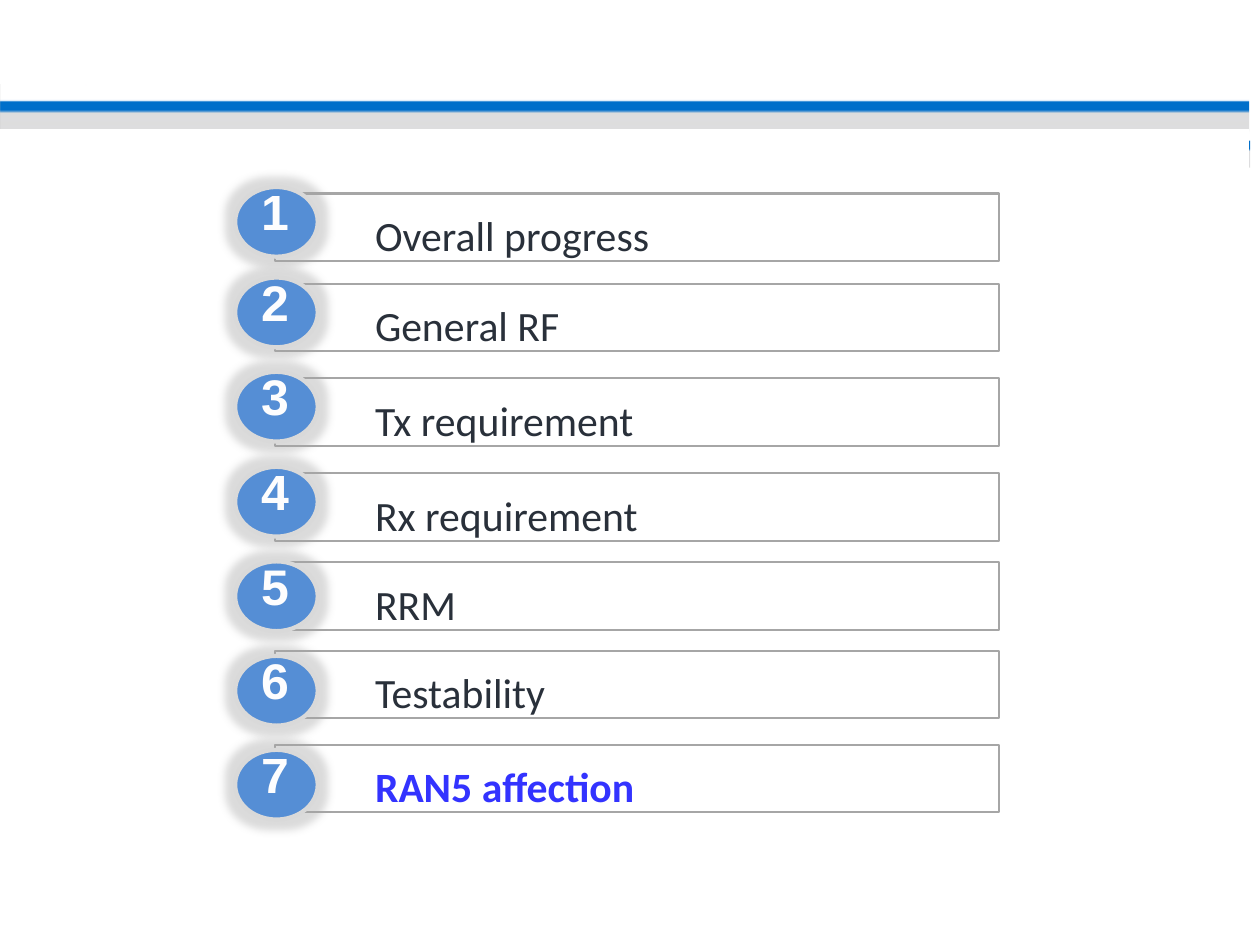

1

         Overall progress
2

         General RF
3

         Tx requirement
4

         Rx requirement
5

         RRM
6

         Testability
7

         RAN5 affection